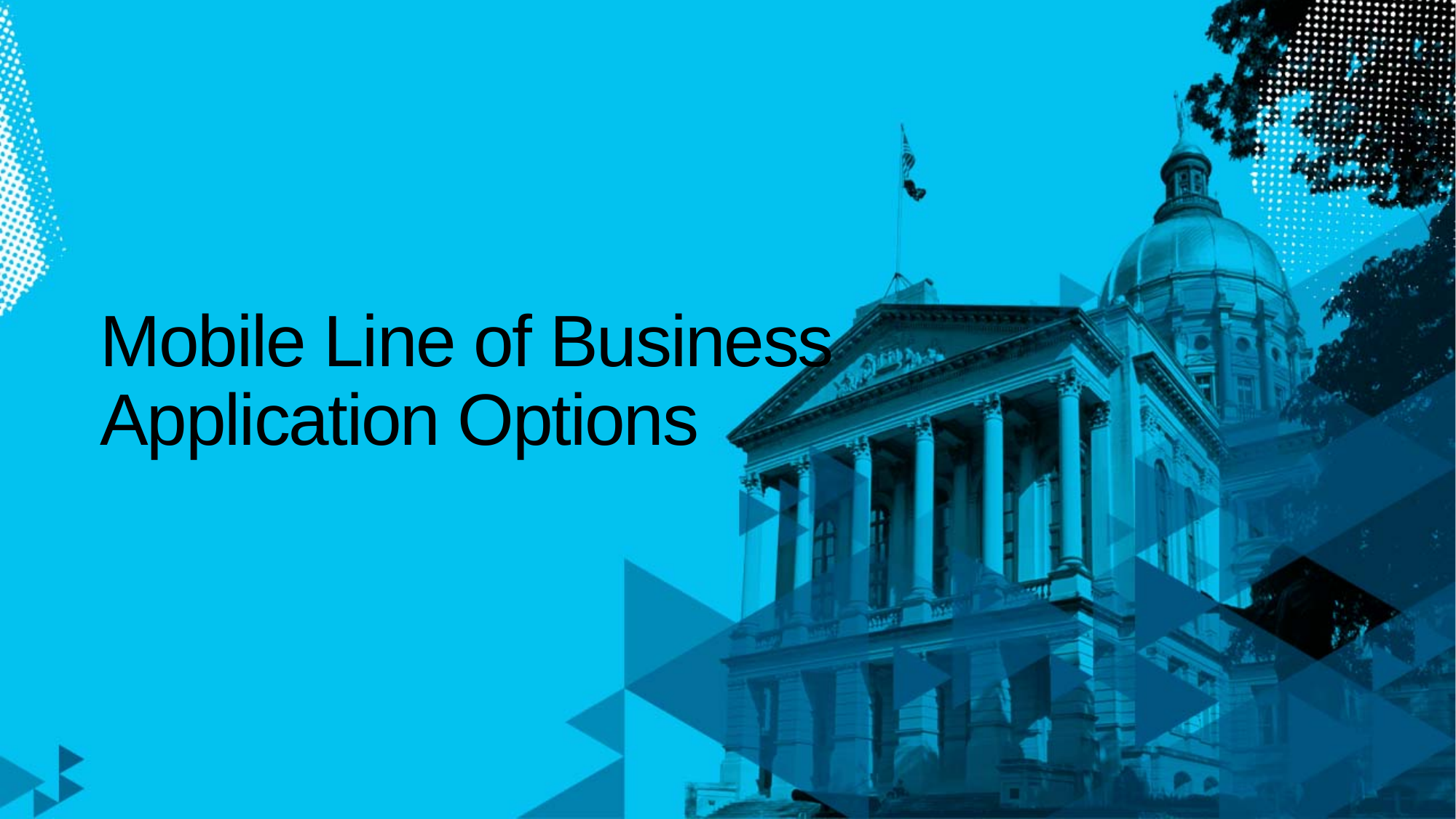

# Mobile Line of Business Application Options